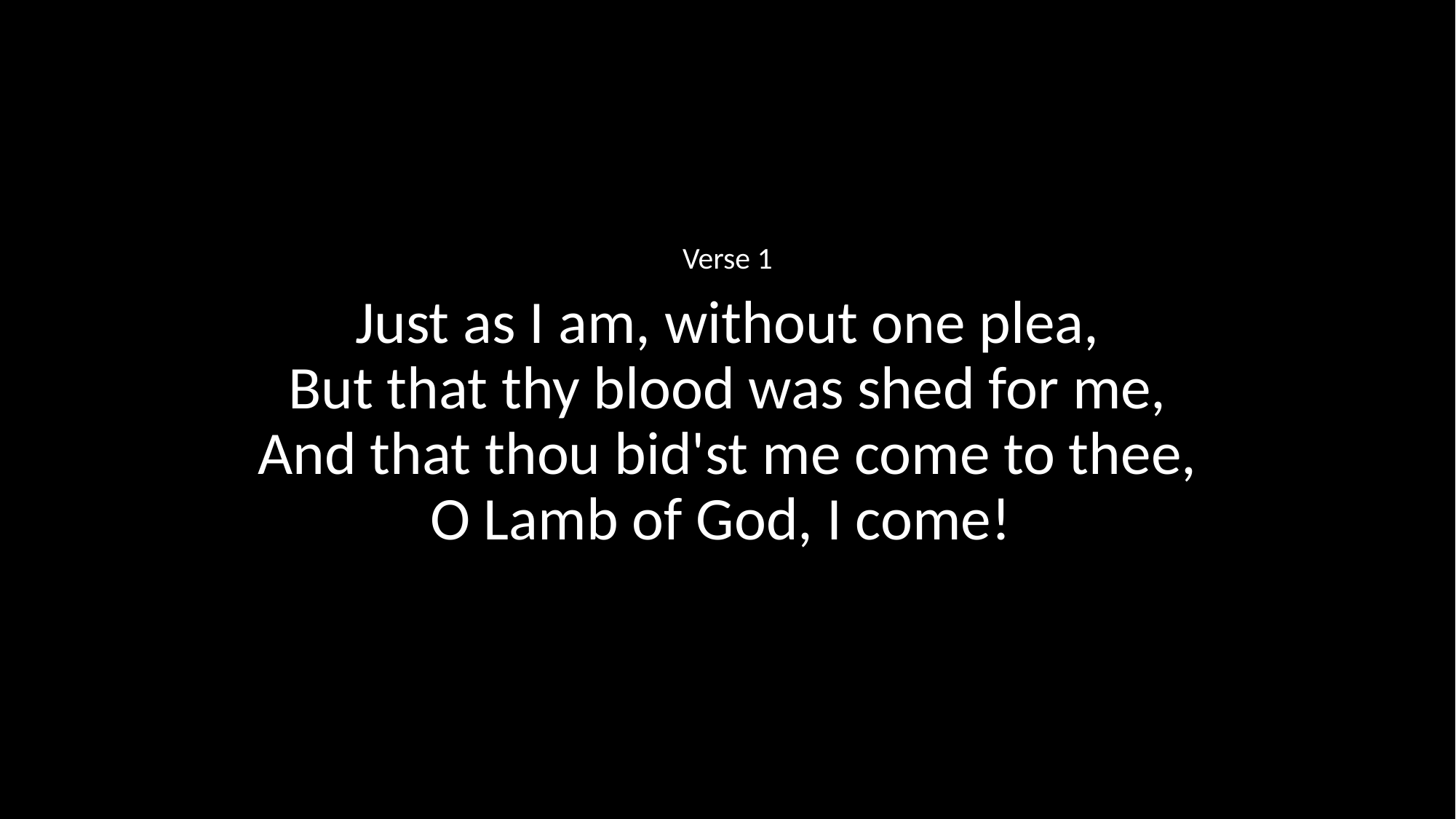

Verse 1
Just as I am, without one plea,
But that thy blood was shed for me,
And that thou bid'st me come to thee,
O Lamb of God, I come!